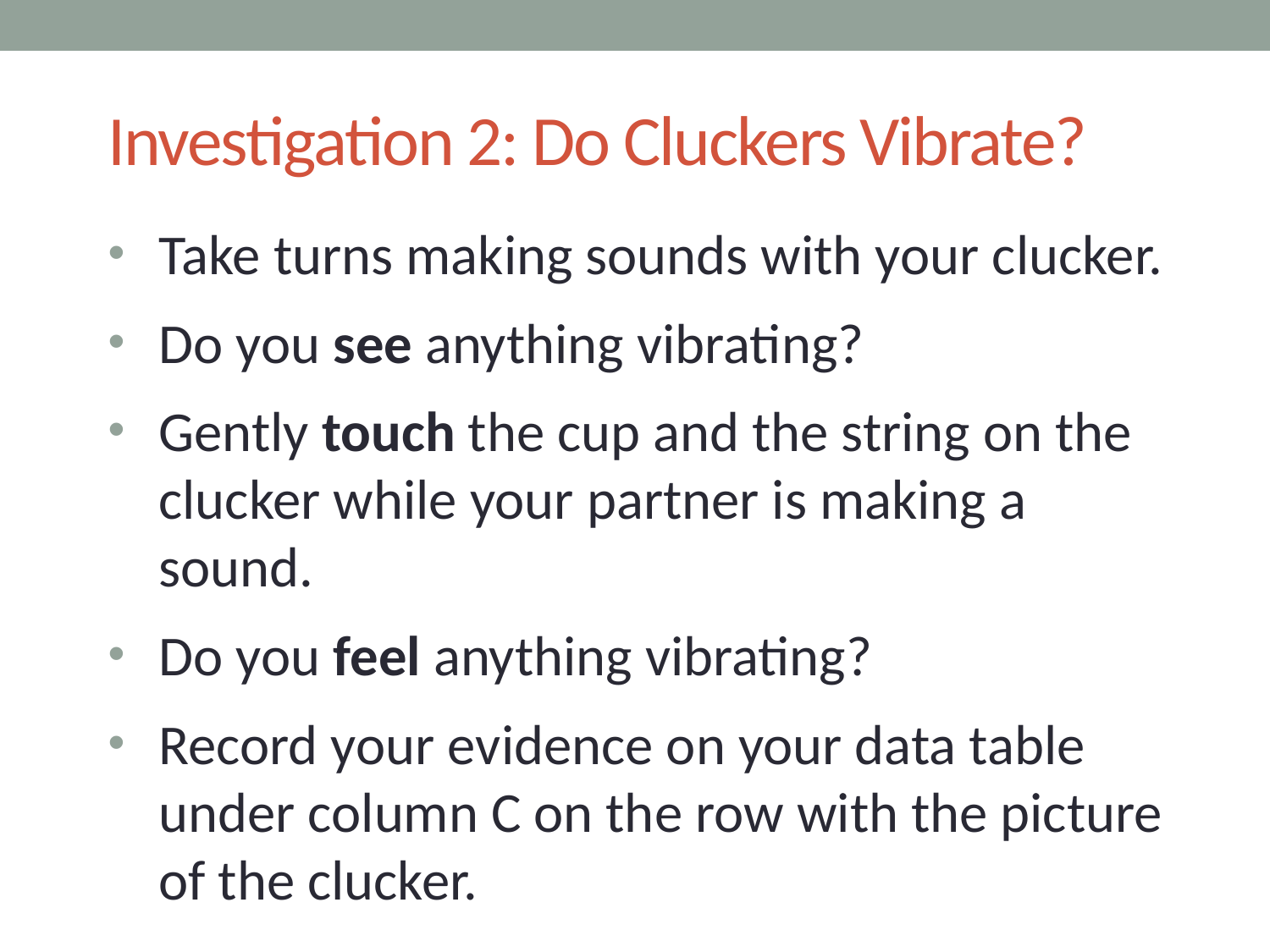

# Investigation 2: Do Cluckers Vibrate?
Take turns making sounds with your clucker.
Do you see anything vibrating?
Gently touch the cup and the string on the clucker while your partner is making a sound.
Do you feel anything vibrating?
Record your evidence on your data table under column C on the row with the picture of the clucker.